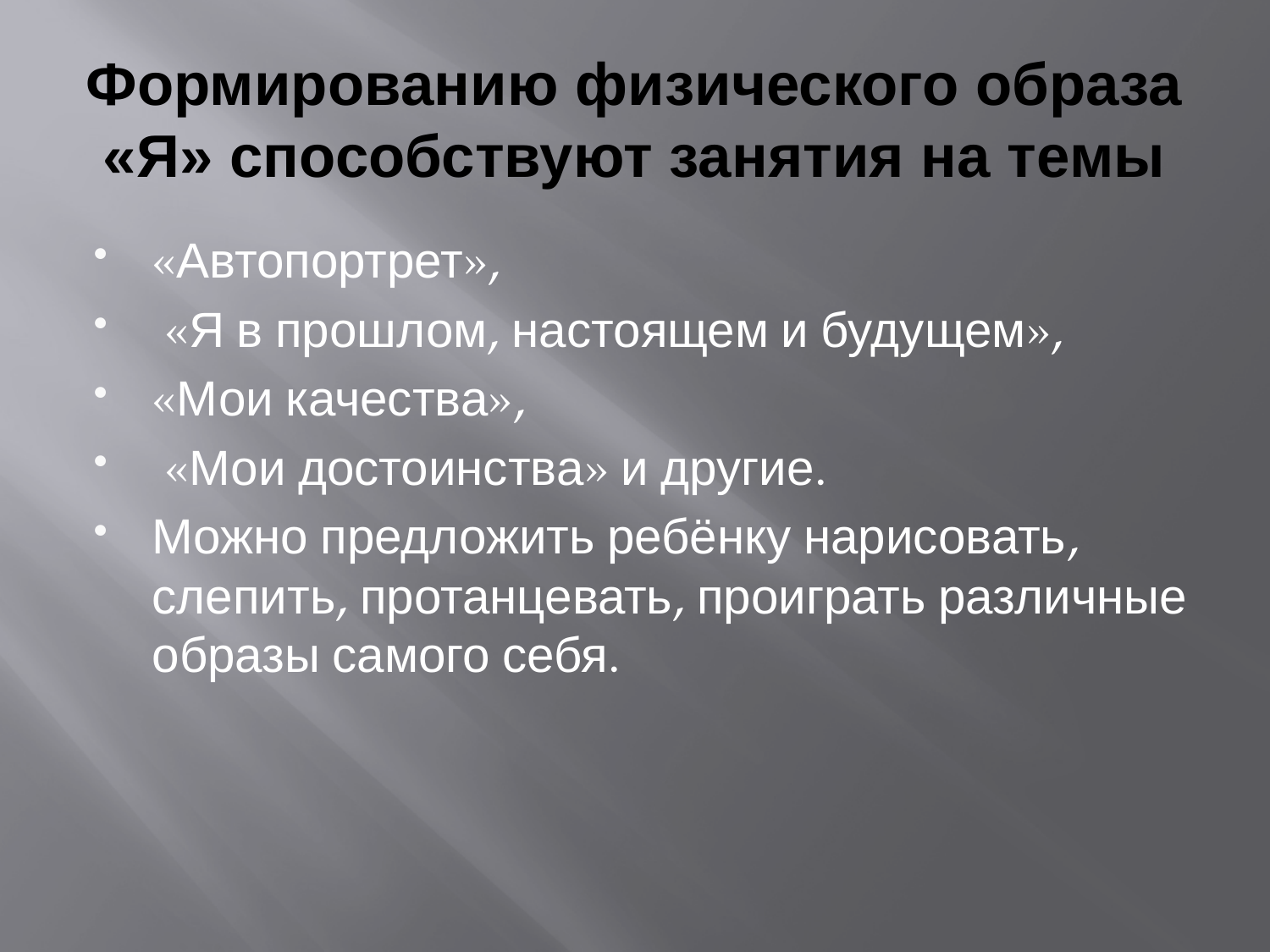

# Формированию физического образа «Я» способствуют занятия на темы
«Автопортрет»,
 «Я в прошлом, настоящем и будущем»,
«Мои качества»,
 «Мои достоинства» и другие.
Можно предложить ребёнку нарисовать, слепить, протанцевать, проиграть различные образы самого себя.